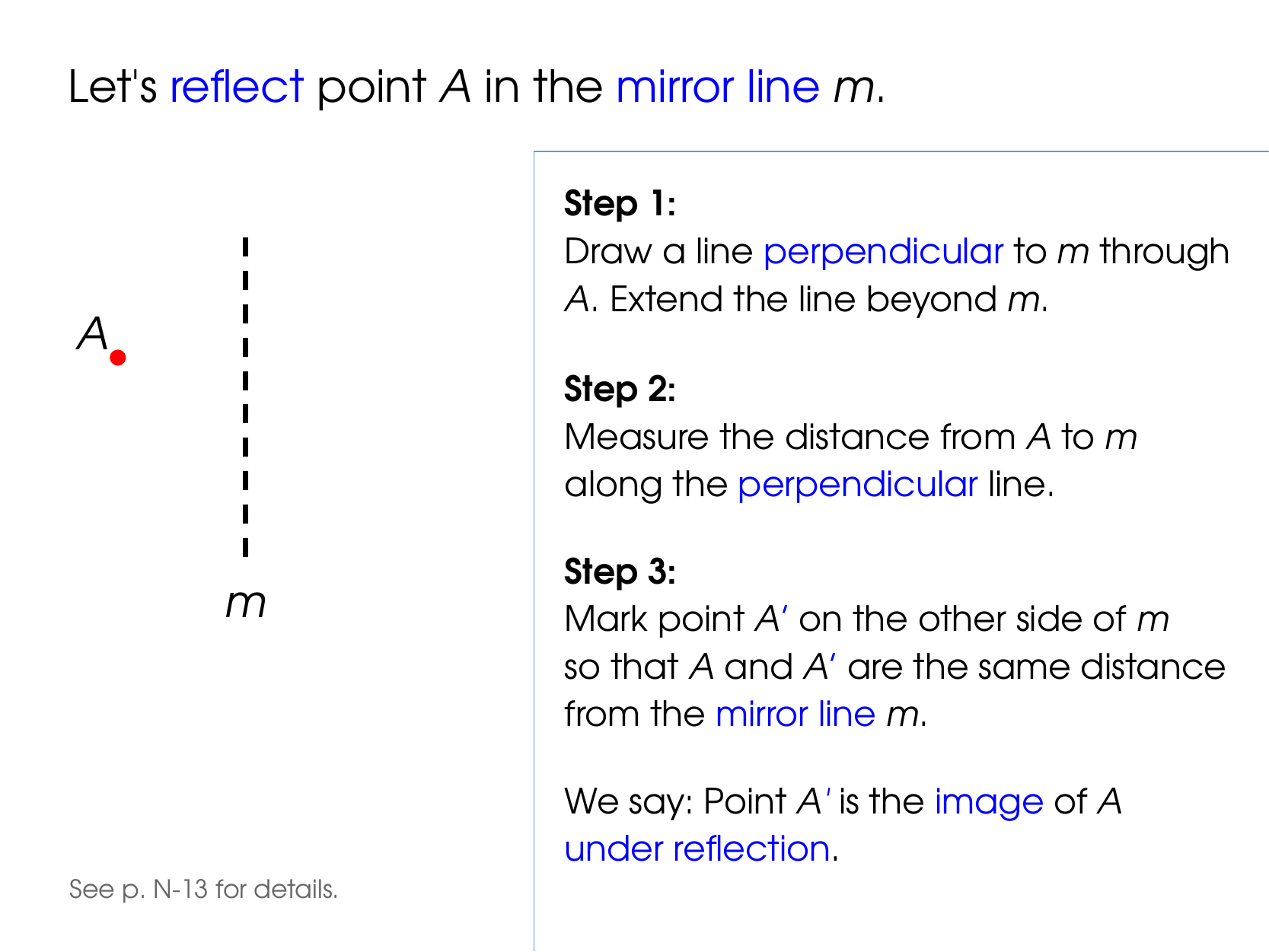

Let's reflect point A in the mirror line m.
Step 1:
Draw a line perpendicular to m through A. Extend the line beyond m.
A

m
Step 2:
Measure the distance from A to m along the perpendicular line.
Step 3:
Mark point A′ on the other side of m
so that A and A′ are the same distance from the mirror line m.
We say: Point A' is the image of A under reflection.
See p. N-13 for details.